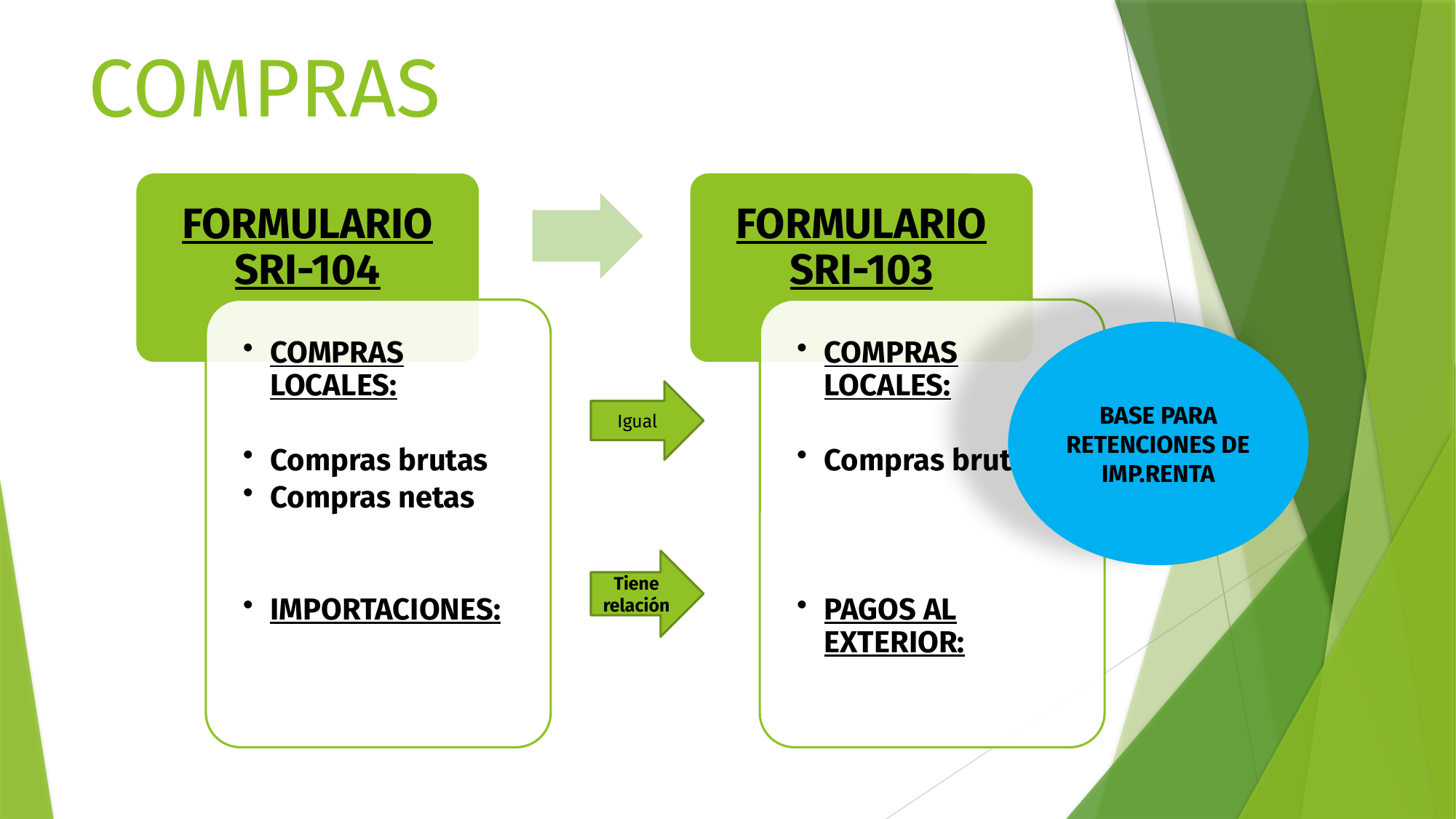

# COMPRAS
FORMULARIO SRI-104
COMPRAS LOCALES:

Compras brutas
Compras netas

IMPORTACIONES:

FORMULARIO SRI-103
COMPRAS LOCALES:

Compras brutas

PAGOS AL EXTERIOR:

BASE PARA RETENCIONES DE IMP.RENTA
Igual
Tiene relación